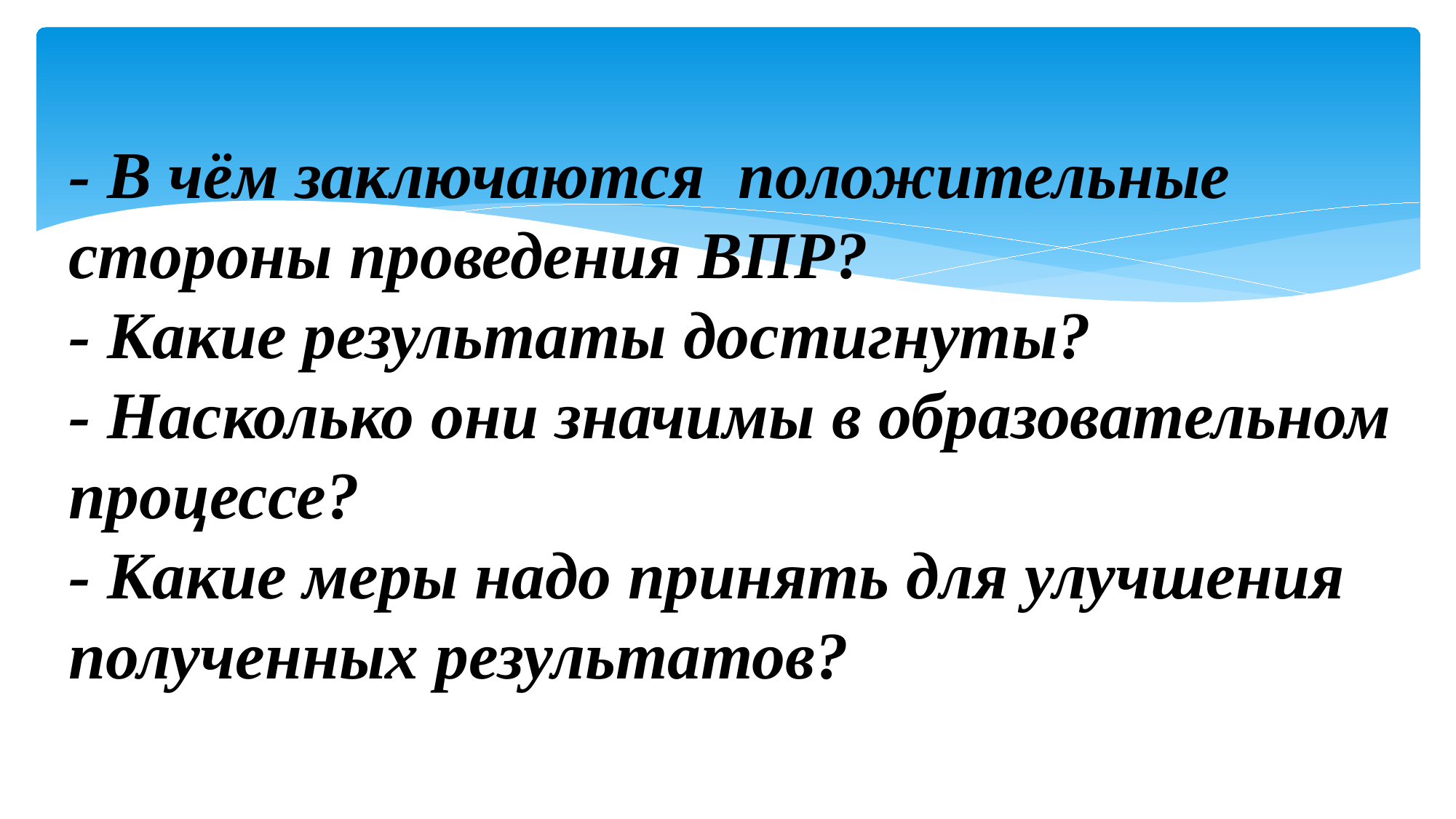

# - В чём заключаются  положительные стороны проведения ВПР? - Какие результаты достигнуты? - Насколько они значимы в образовательном процессе? - Какие меры надо принять для улучшения полученных результатов?